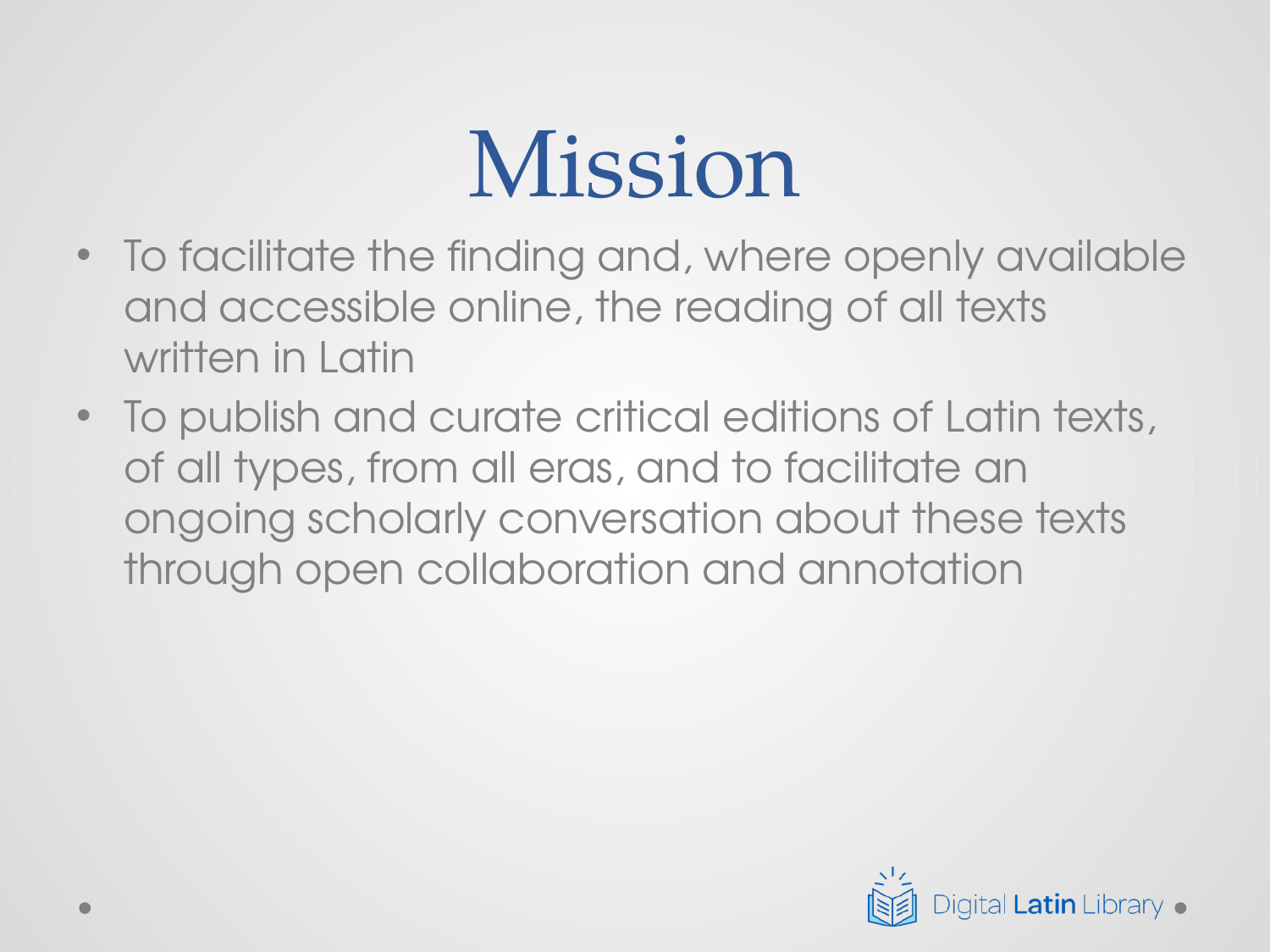

# Mission
To facilitate the finding and, where openly available and accessible online, the reading of all texts written in Latin
To publish and curate critical editions of Latin texts, of all types, from all eras, and to facilitate an ongoing scholarly conversation about these texts through open collaboration and annotation